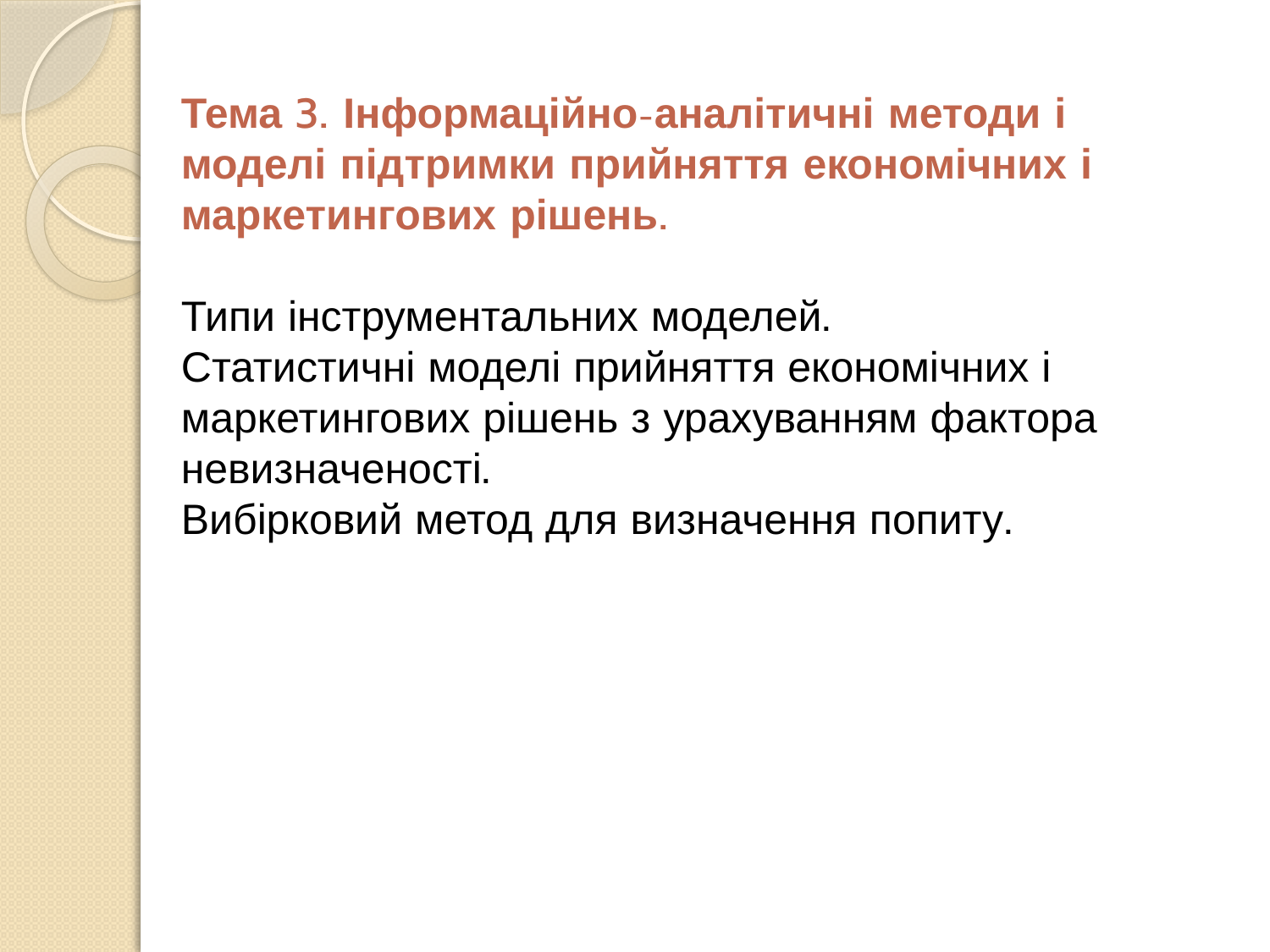

Тема 3. Інформаційно-аналітичні методи і моделі підтримки прийняття економічних і маркетингових рішень.

Типи інструментальних моделей.
Статистичні моделі прийняття економічних і маркетингових рішень з урахуванням фактора невизначеності.
Вибірковий метод для визначення попиту.